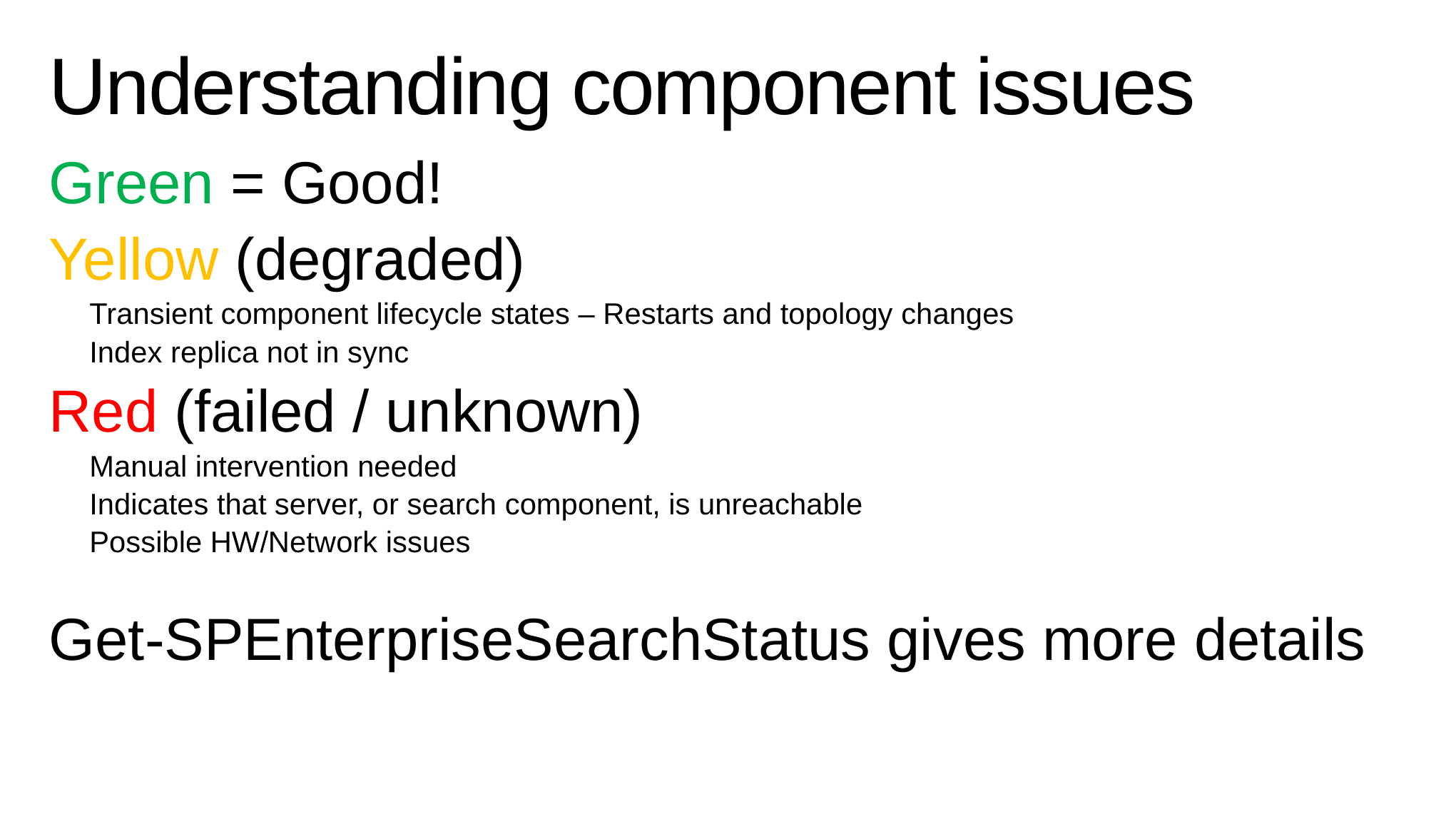

# Understanding component issues
Green = Good!
Yellow (degraded)
Transient component lifecycle states – Restarts and topology changes
Index replica not in sync
Red (failed / unknown)
Manual intervention needed
Indicates that server, or search component, is unreachable
Possible HW/Network issues

Get-SPEnterpriseSearchStatus gives more details